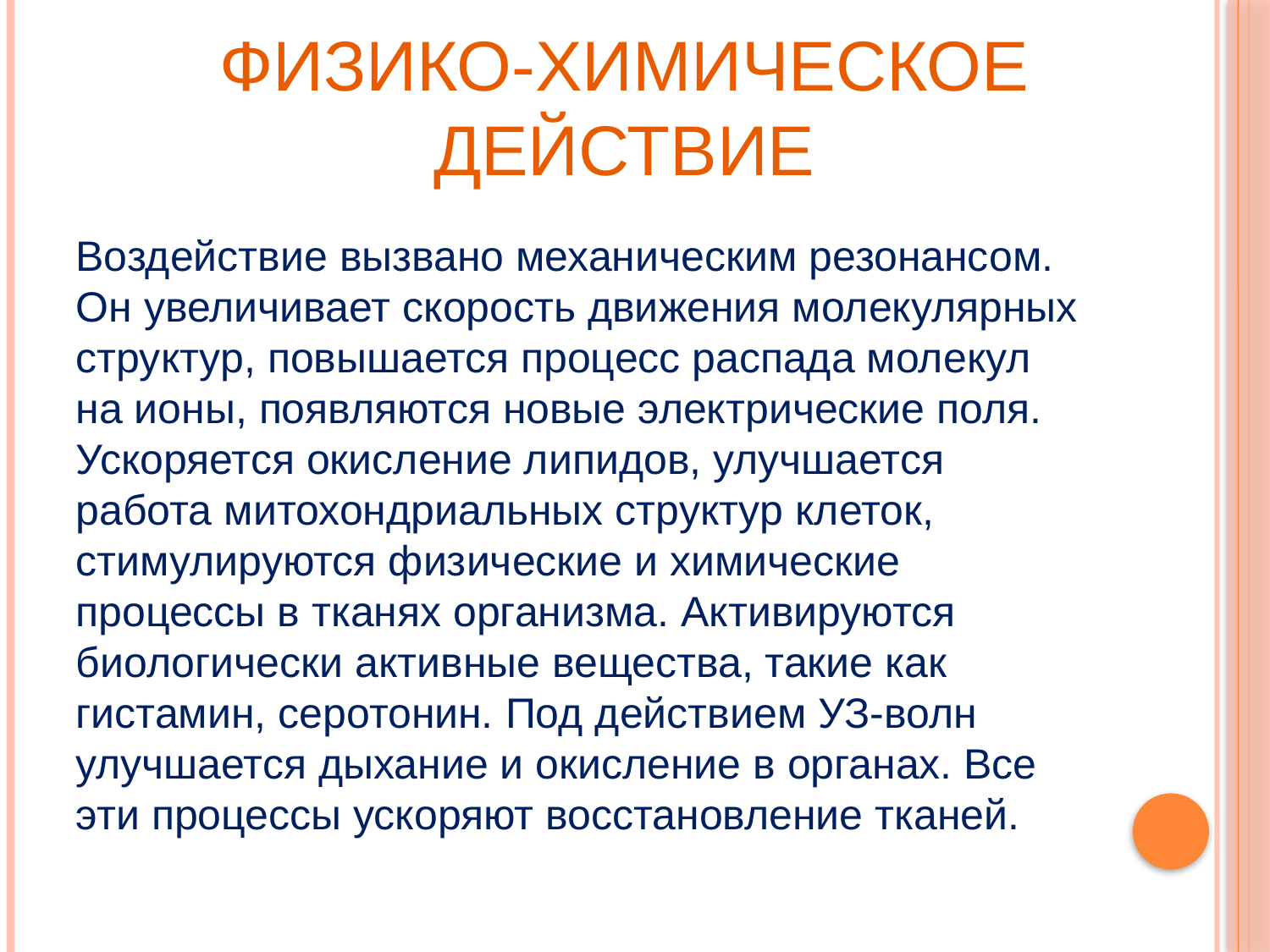

# Физико-химическое действие
Воздействие вызвано механическим резонансом. Он увеличивает скорость движения молекулярных структур, повышается процесс распада молекул на ионы, появляются новые электрические поля. Ускоряется окисление липидов, улучшается работа митохондриальных структур клеток, стимулируются физические и химические процессы в тканях организма. Активируются биологически активные вещества, такие как гистамин, серотонин. Под действием УЗ-волн улучшается дыхание и окисление в органах. Все эти процессы ускоряют восстановление тканей.